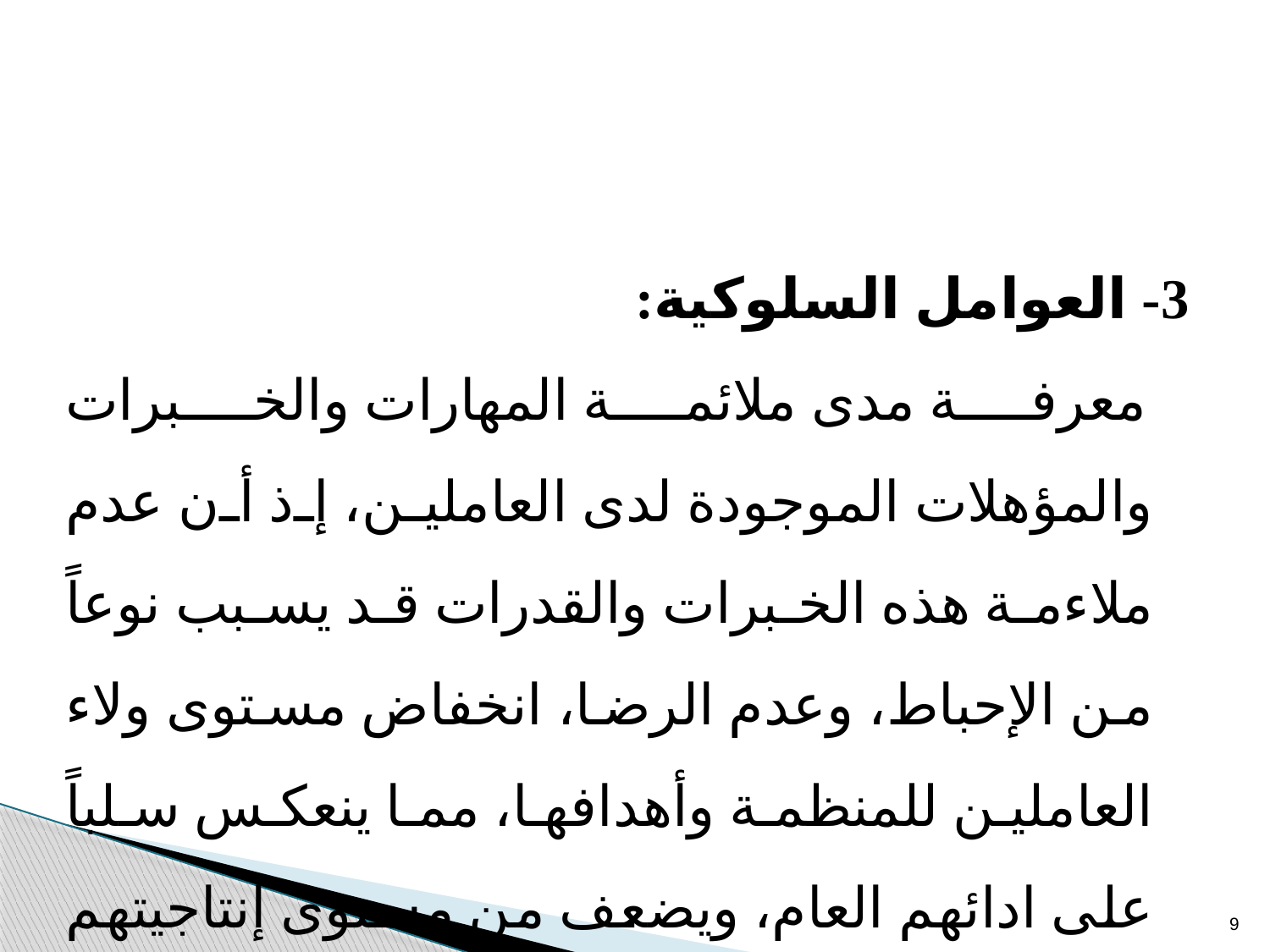

3- العوامل السلوكية:
   معرفة مدى ملائمة المهارات والخبرات والمؤهلات الموجودة لدى العاملين، إذ أن عدم ملاءمة هذه الخبرات والقدرات قد يسبب نوعاً من الإحباط، وعدم الرضا، انخفاض مستوى ولاء العاملين للمنظمة وأهدافها، مما ينعكس سلباً على ادائهم العام، ويضعف من مستوى إنتاجيتهم ورغبتهم في العمل.
9